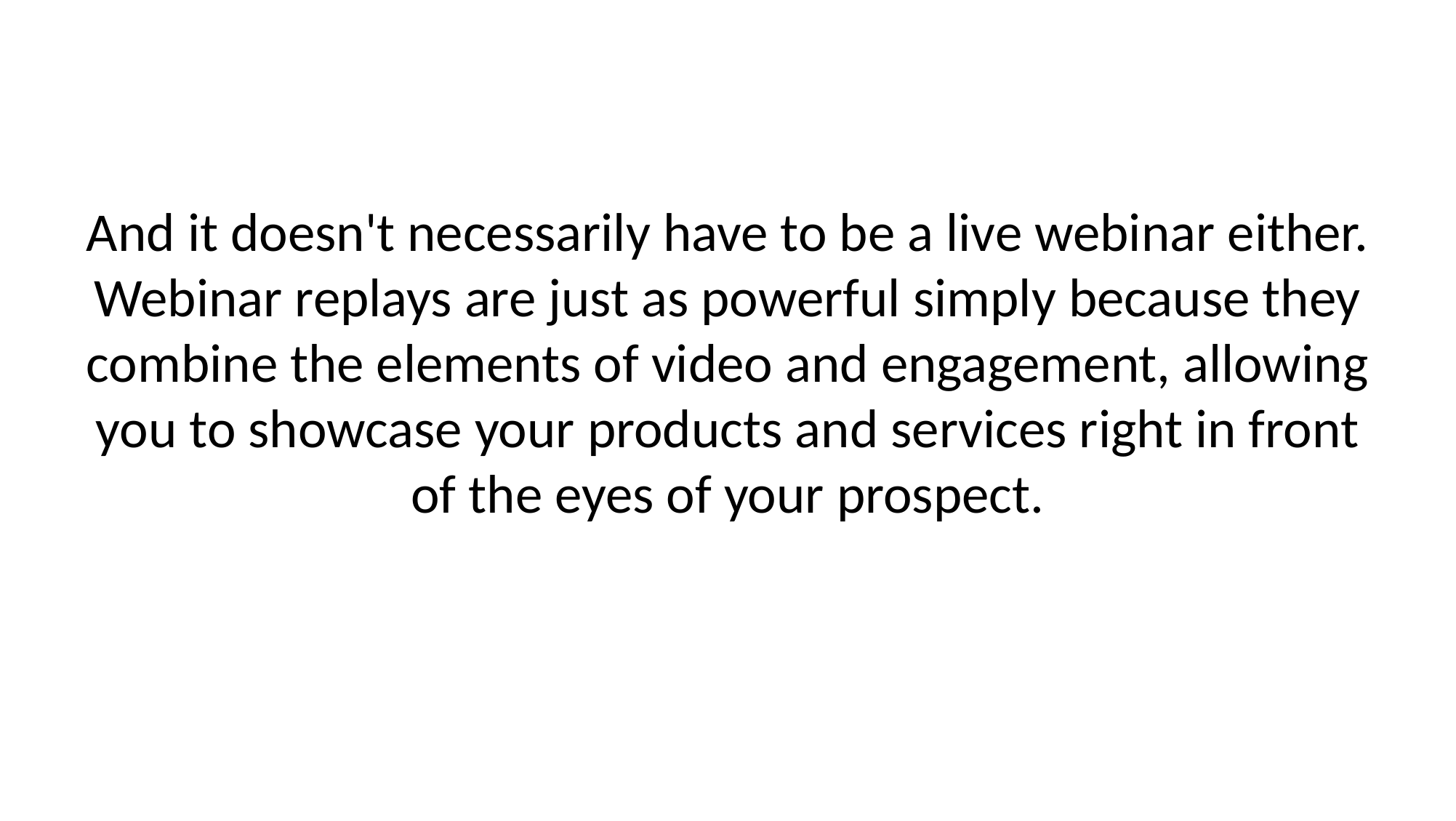

And it doesn't necessarily have to be a live webinar either. Webinar replays are just as powerful simply because they combine the elements of video and engagement, allowing you to showcase your products and services right in front of the eyes of your prospect.